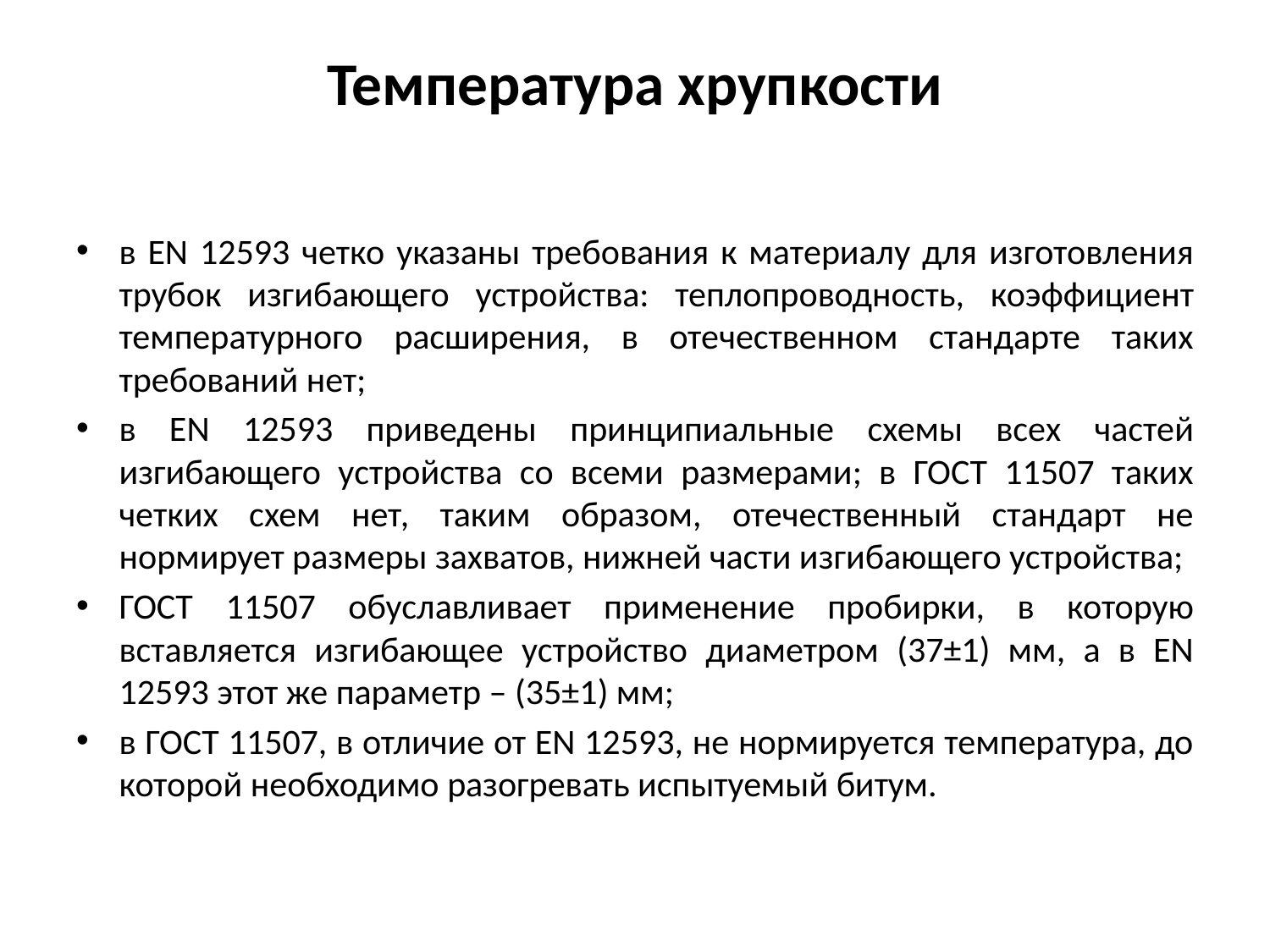

# Температура хрупкости
в EN 12593 четко указаны требования к материалу для изготовления трубок изгибающего устройства: теплопроводность, коэффициент температурного расширения, в отечественном стандарте таких требований нет;
в EN 12593 приведены принципиальные схемы всех частей изгибающего устройства со всеми размерами; в ГОСТ 11507 таких четких схем нет, таким образом, отечественный стандарт не нормирует размеры захватов, нижней части изгибающего устройства;
ГОСТ 11507 обуславливает применение пробирки, в которую вставляется изгибающее устройство диаметром (37±1) мм, а в EN 12593 этот же параметр – (35±1) мм;
в ГОСТ 11507, в отличие от EN 12593, не нормируется температура, до которой необходимо разогревать испытуемый битум.